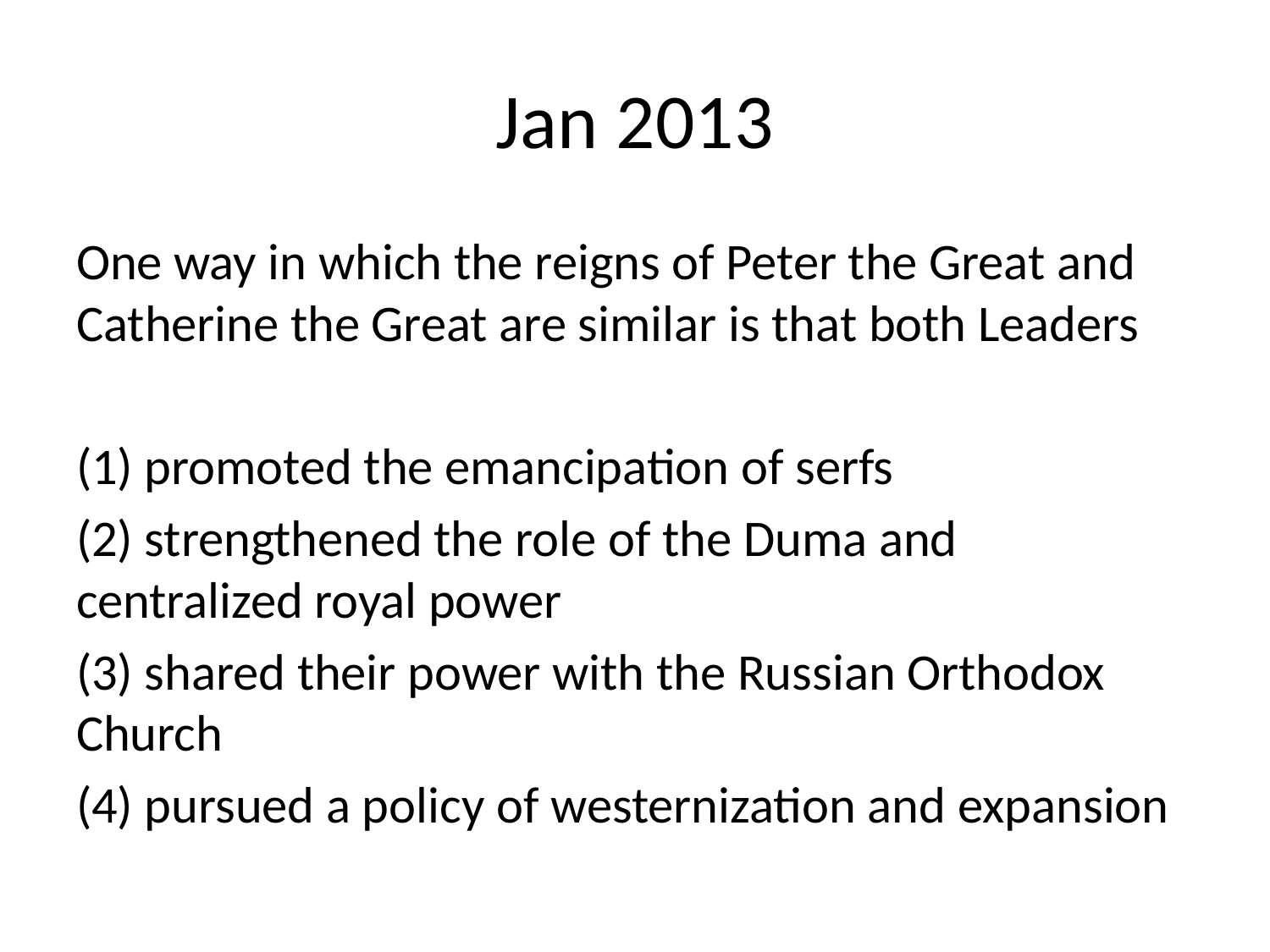

# Jan 2013
One way in which the reigns of Peter the Great and Catherine the Great are similar is that both Leaders

(1) promoted the emancipation of serfs
(2) strengthened the role of the Duma and centralized royal power
(3) shared their power with the Russian Orthodox Church
(4) pursued a policy of westernization and expansion